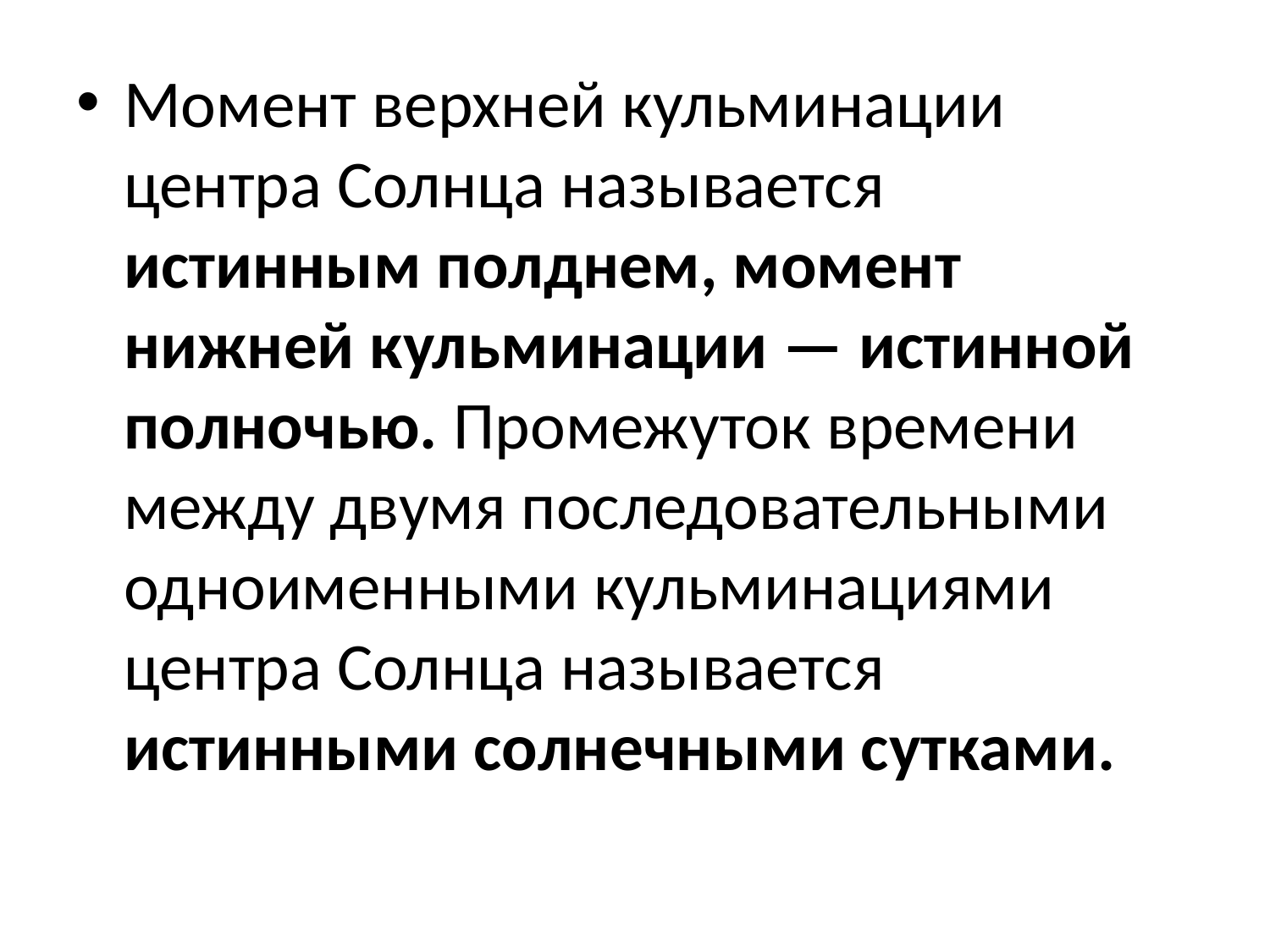

Момент верхней кульминации центра Солнца называется истинным полднем, момент нижней кульминации — истинной полночью. Промежуток времени между двумя последовательными одноименными кульминациями центра Солнца называется истинными солнечными сутками.